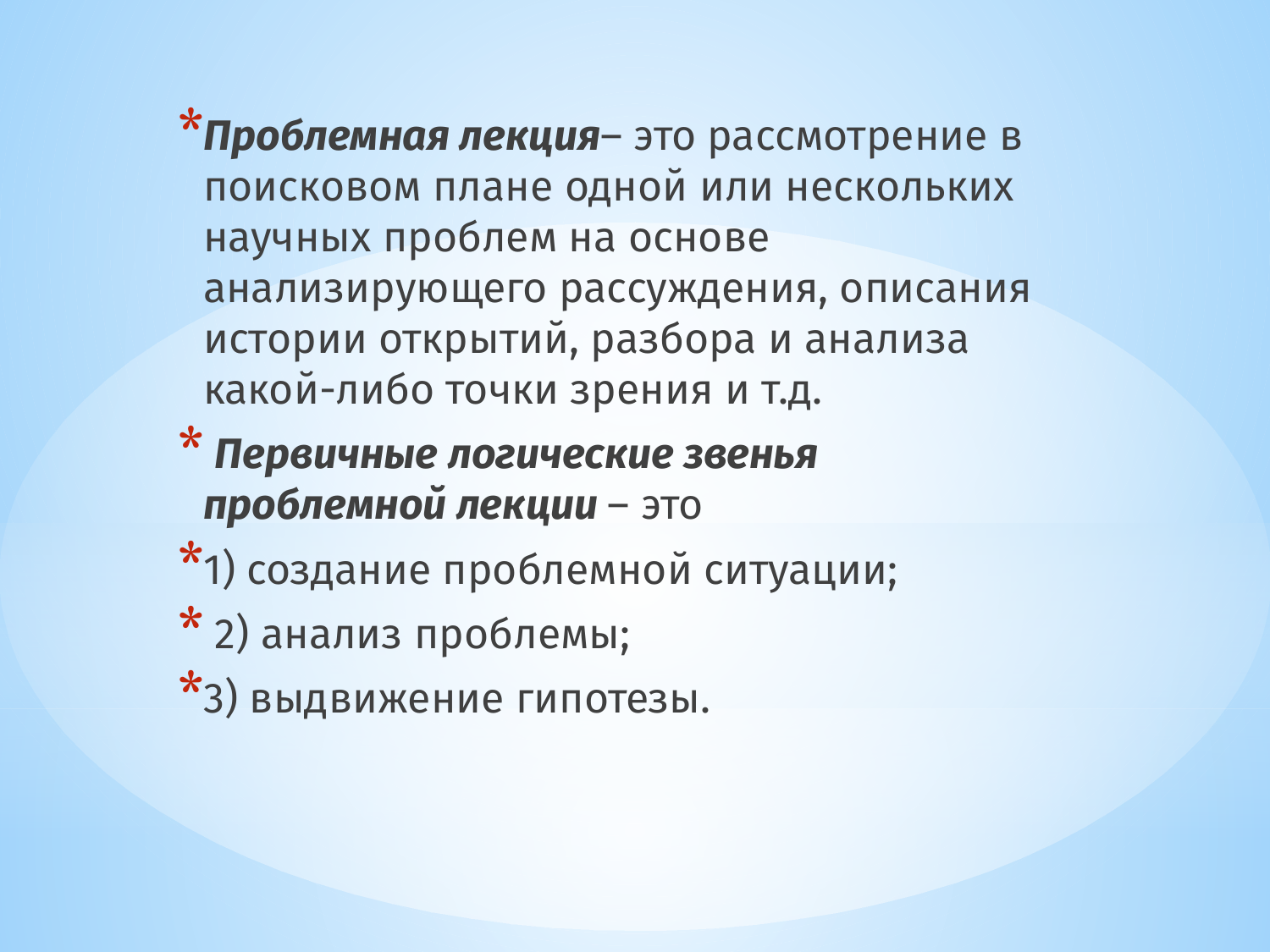

Проблемная лекция– это рассмотрение в поисковом плане одной или нескольких научных проблем на основе анализирующего рассуждения, описания истории открытий, разбора и анализа какой-либо точки зрения и т.д.
 Первичные логические звенья проблемной лекции – это
1) создание проблемной ситуации;
 2) анализ проблемы;
3) выдвижение гипотезы.